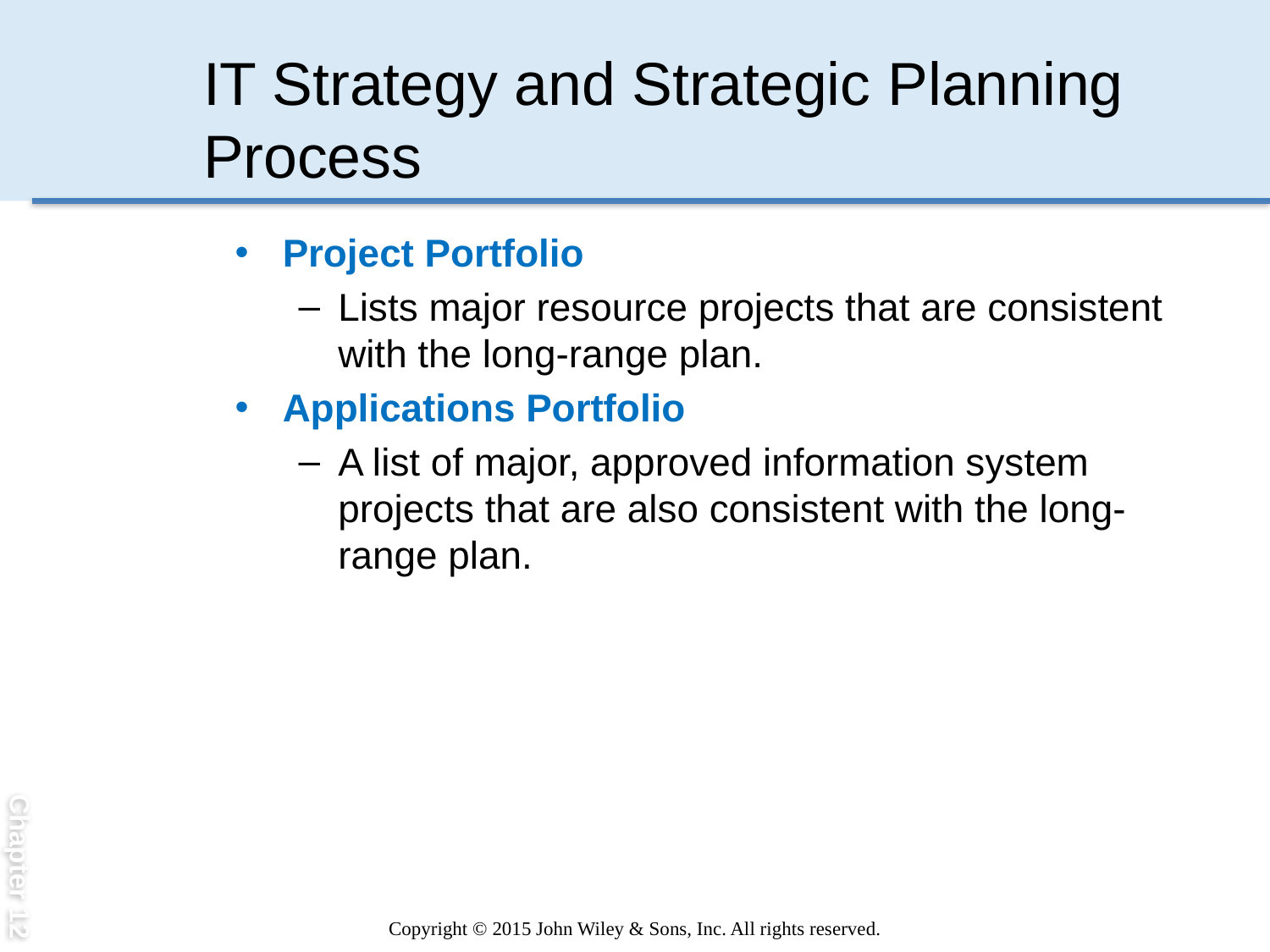

Chapter 12
# IT Strategy and Strategic Planning Process
Project Portfolio
Lists major resource projects that are consistent with the long-range plan.
Applications Portfolio
A list of major, approved information system projects that are also consistent with the long-range plan.